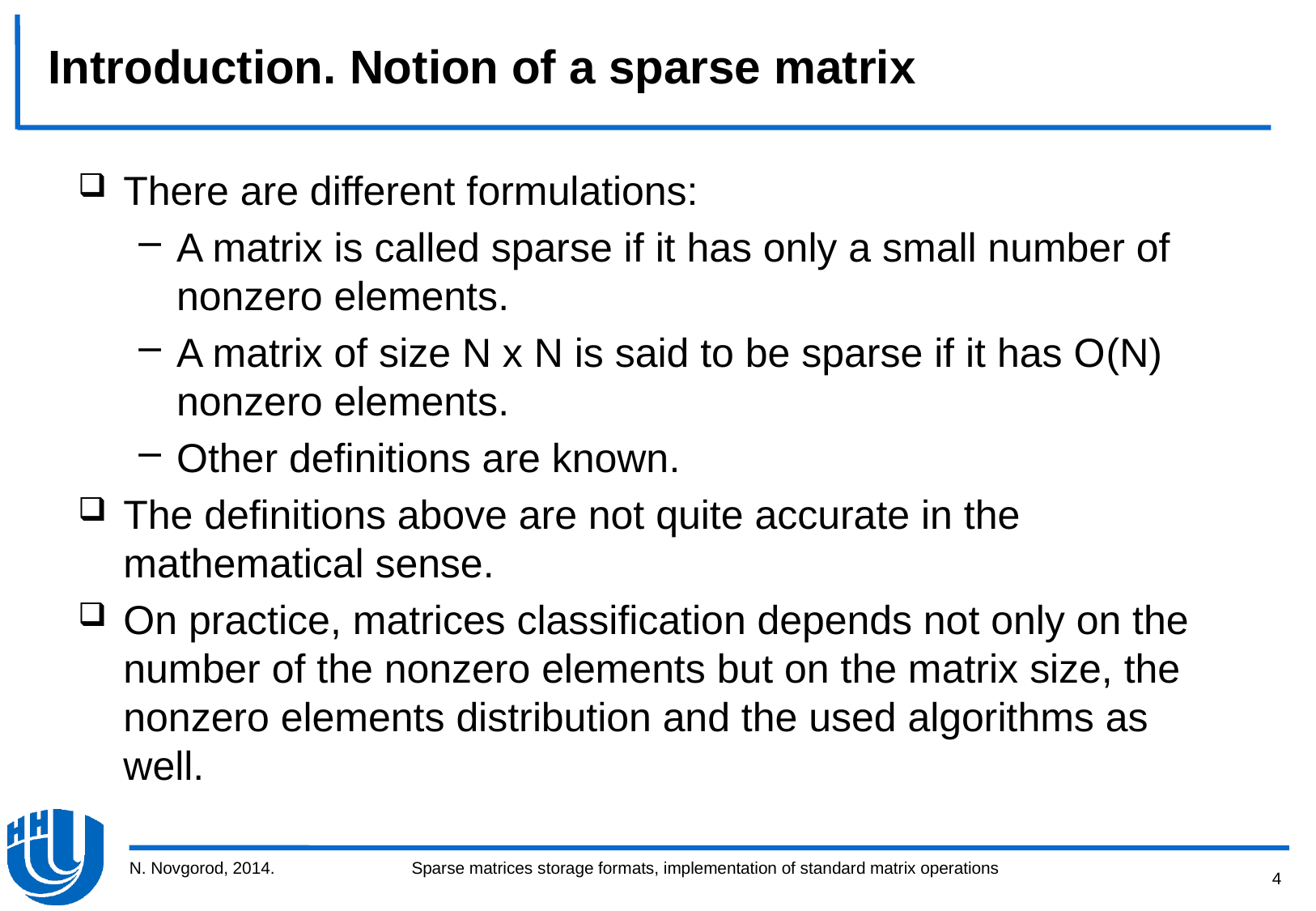

# Introduction. Notion of a sparse matrix
There are different formulations:
A matrix is called sparse if it has only a small number of nonzero elements.
A matrix of size N x N is said to be sparse if it has O(N) nonzero elements.
Other definitions are known.
The definitions above are not quite accurate in the mathematical sense.
On practice, matrices classification depends not only on the number of the nonzero elements but on the matrix size, the nonzero elements distribution and the used algorithms as well.
N. Novgorod, 2014.
4
Sparse matrices storage formats, implementation of standard matrix operations